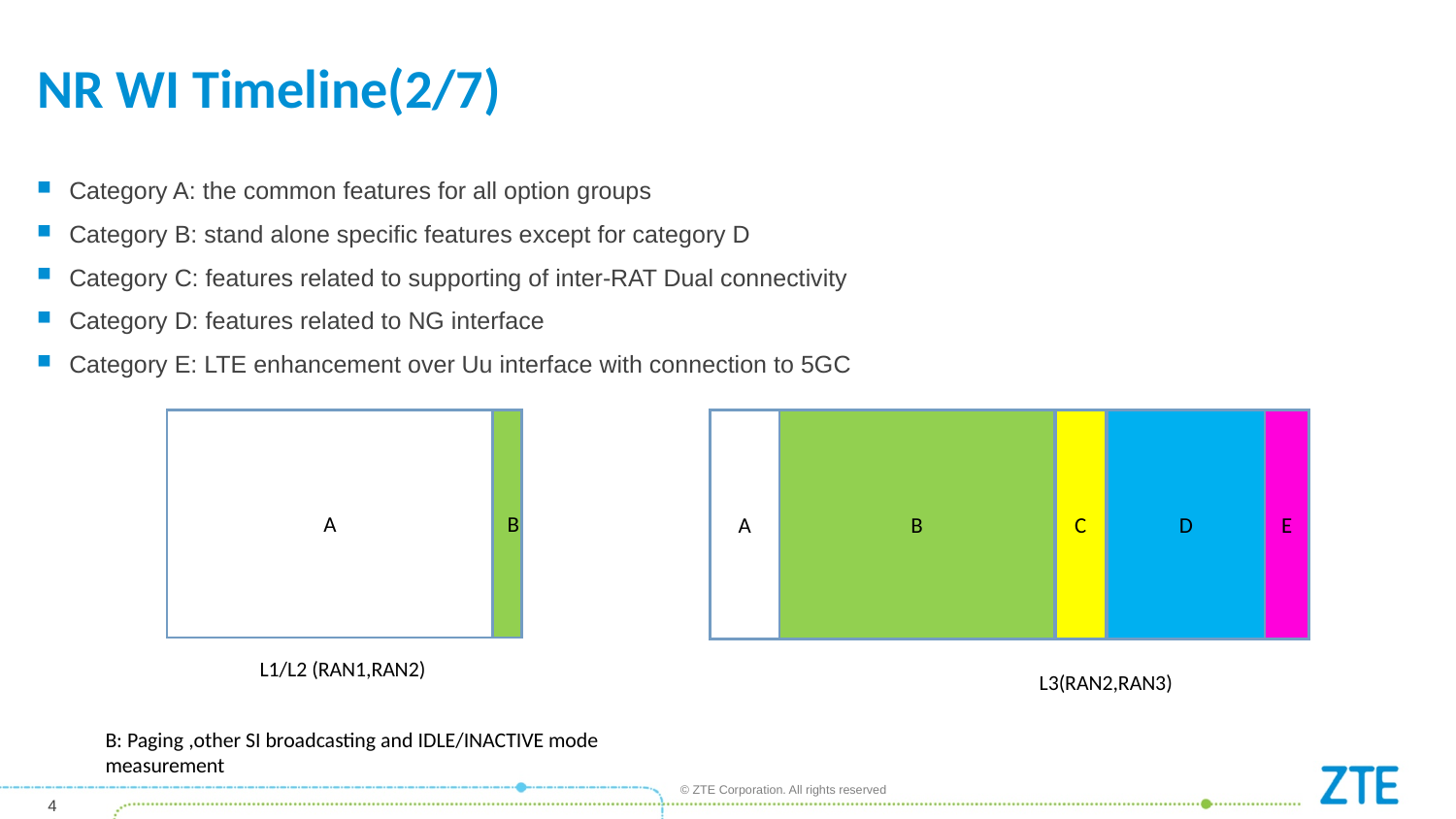

# NR WI Timeline(2/7)
Category A: the common features for all option groups
Category B: stand alone specific features except for category D
Category C: features related to supporting of inter-RAT Dual connectivity
Category D: features related to NG interface
Category E: LTE enhancement over Uu interface with connection to 5GC
A
B
A
B
C
D
E
L1/L2 (RAN1,RAN2)
L3(RAN2,RAN3)
B: Paging ,other SI broadcasting and IDLE/INACTIVE mode measurement